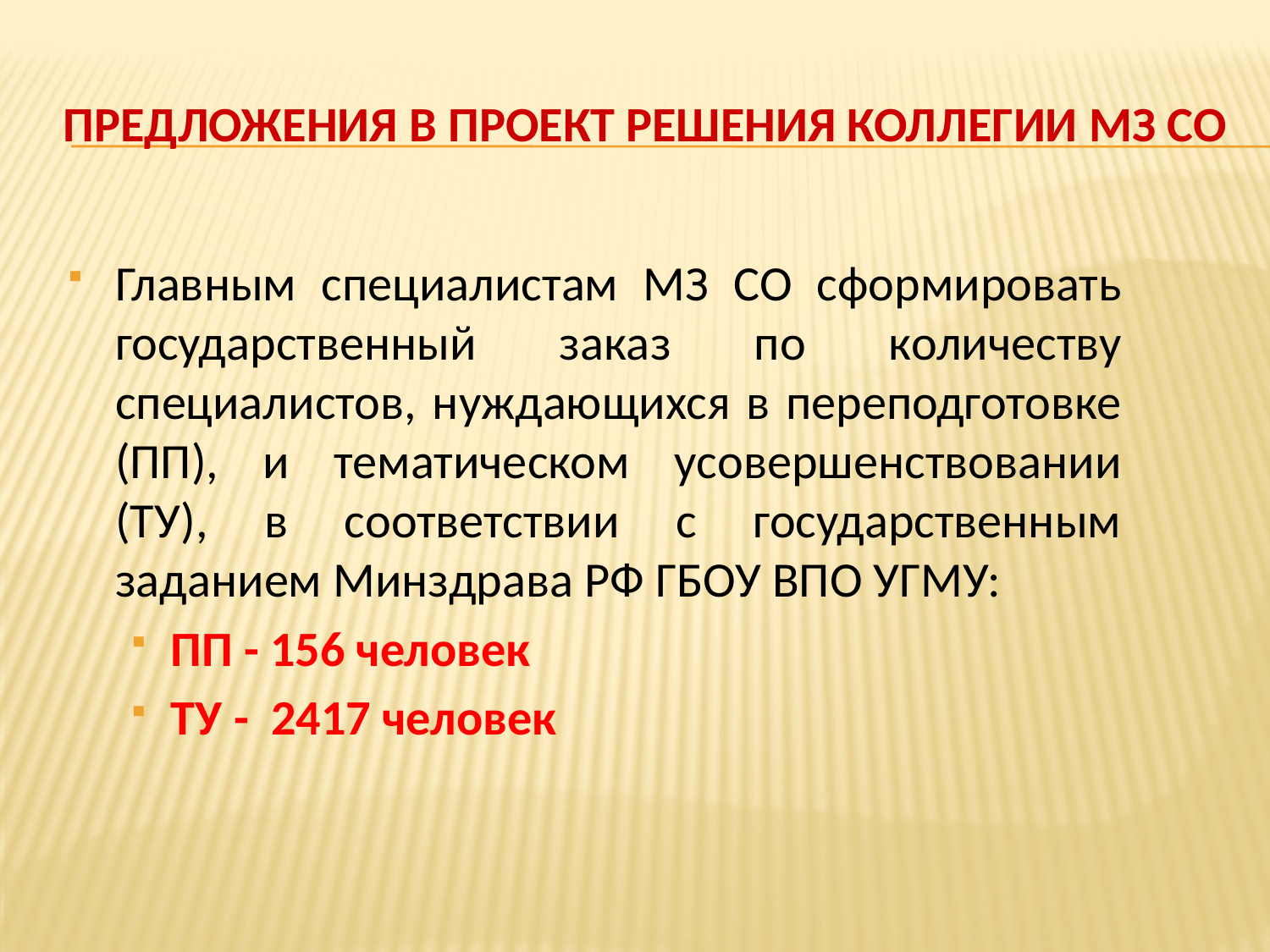

# Предложения в Проект решения Коллегии МЗ СО

Главным специалистам МЗ СО сформировать государственный заказ по количеству специалистов, нуждающихся в переподготовке (ПП), и тематическом усовершенствовании (ТУ), в соответствии с государственным заданием Минздрава РФ ГБОУ ВПО УГМУ:
ПП - 156 человек
ТУ -  2417 человек